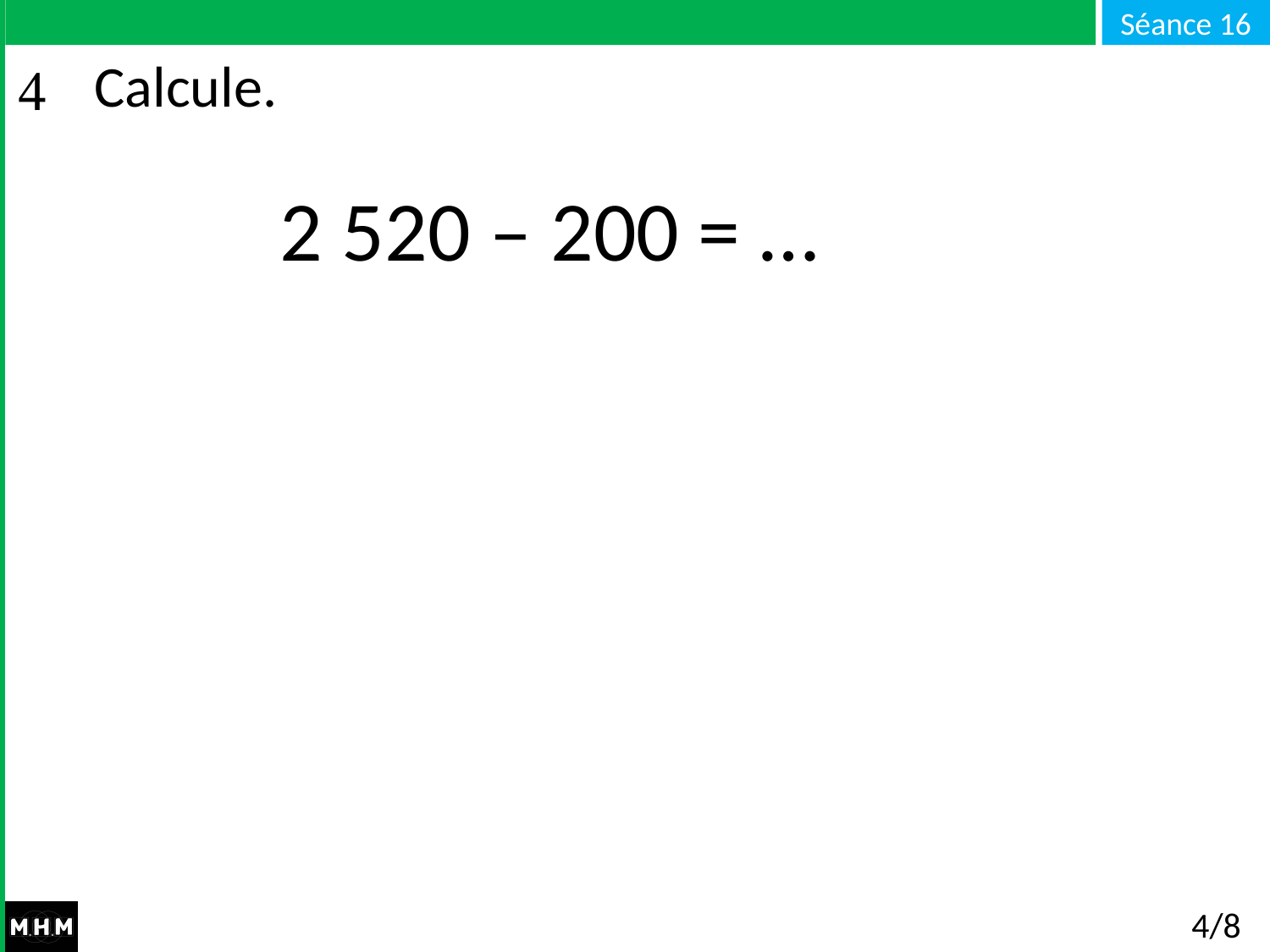

# Calcule.
2 520 – 200 = …
4/8